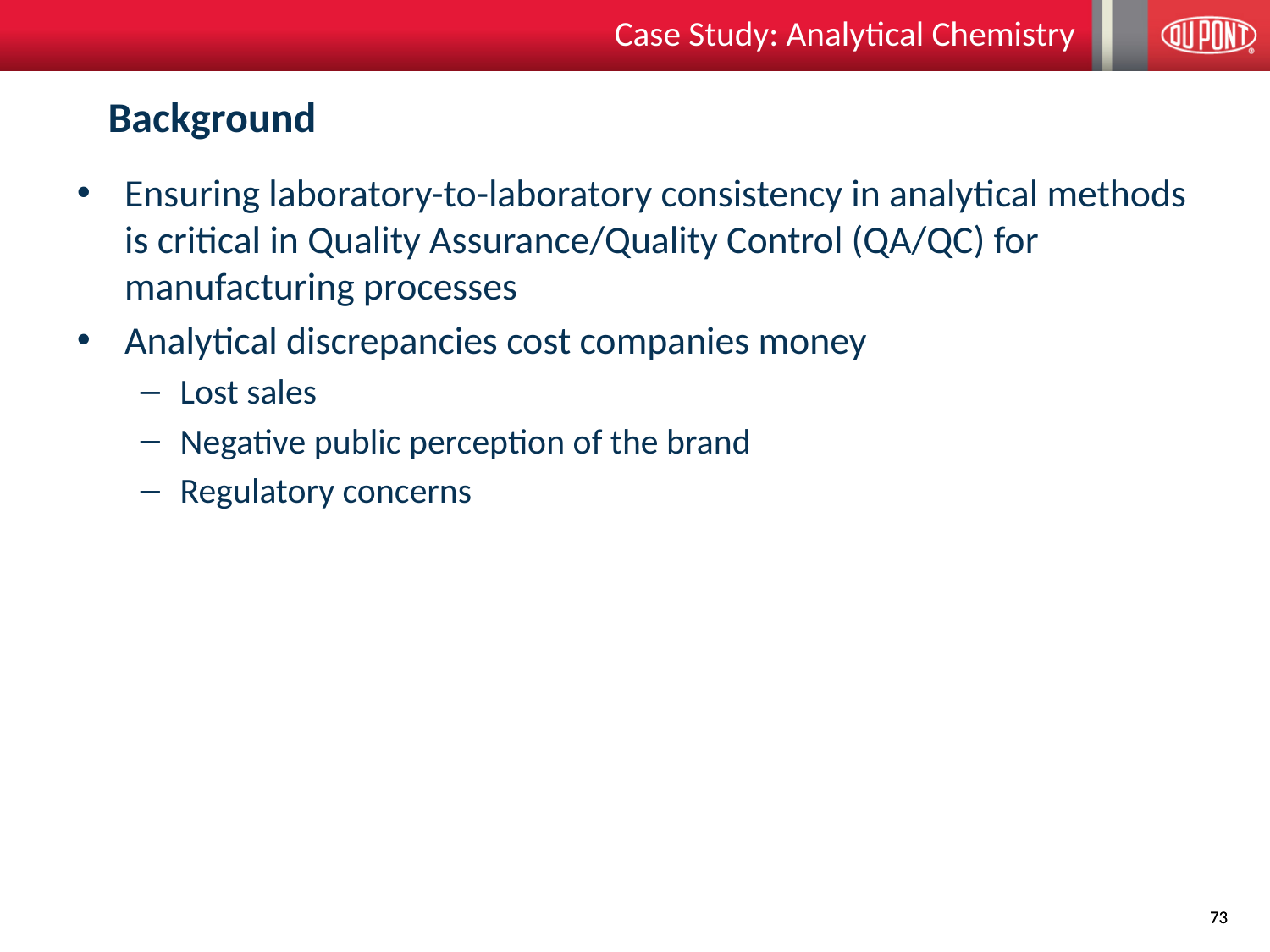

Case Study: Analytical Chemistry
# Background
Ensuring laboratory-to-laboratory consistency in analytical methods is critical in Quality Assurance/Quality Control (QA/QC) for manufacturing processes
Analytical discrepancies cost companies money
Lost sales
Negative public perception of the brand
Regulatory concerns